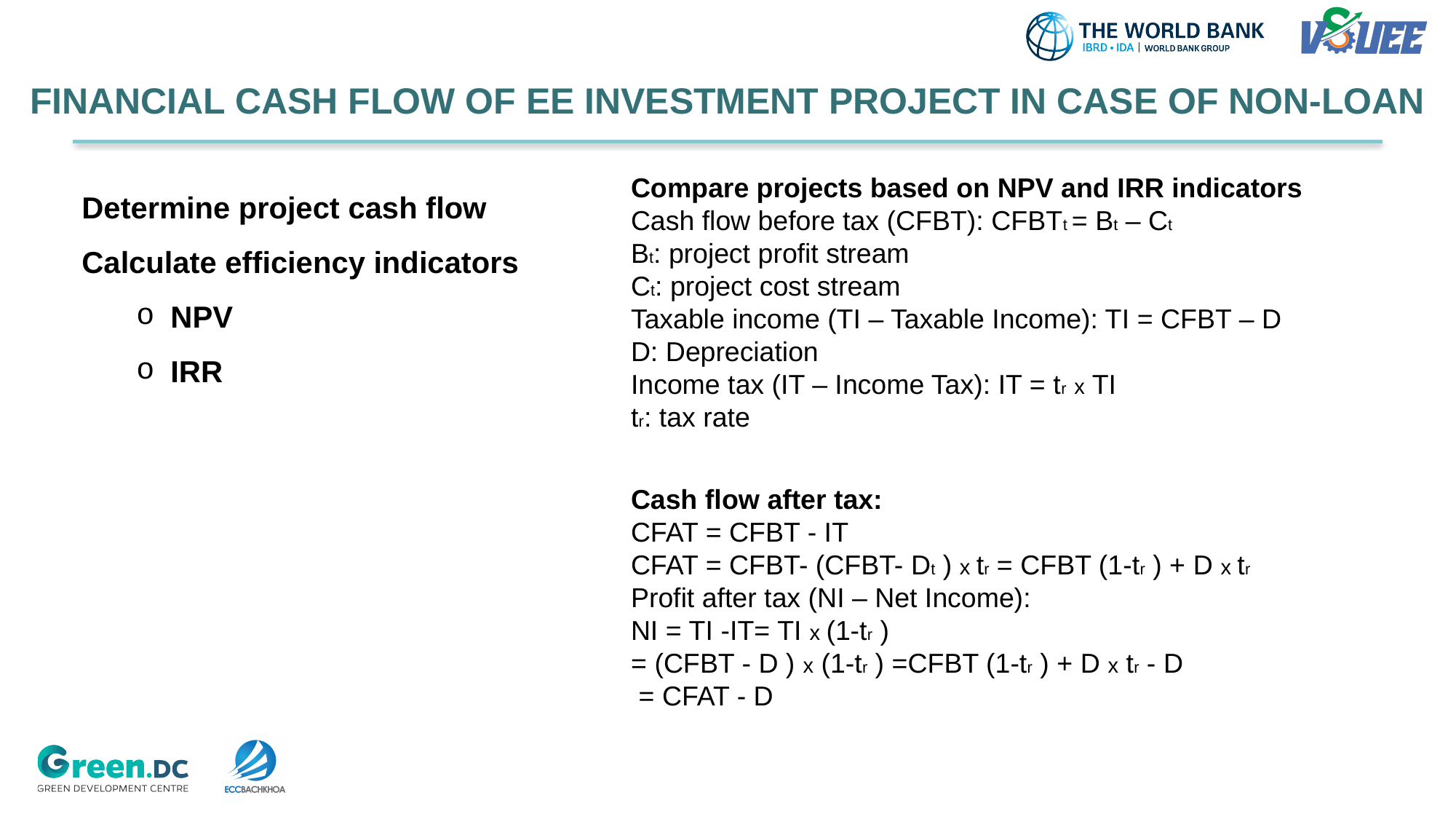

# FINANCIAL CASH FLOW OF EE INVESTMENT PROJECT IN CASE OF NON-LOAN
Determine project cash flow
Calculate efficiency indicators
NPV
IRR
Compare projects based on NPV and IRR indicators
Cash flow before tax (CFBT): CFBTt = Bt – Ct
Bt: project profit stream
Ct: project cost stream
Taxable income (TI – Taxable Income): TI = CFBT – D
D: Depreciation
Income tax (IT – Income Tax): IT = tr x TI
tr: tax rate
Cash flow after tax:
CFAT = CFBT - IT
CFAT = CFBT- (CFBT- Dt ) x tr = CFBT (1-tr ) + D x tr
Profit after tax (NI – Net Income):
NI = TI -IT= TI x (1-tr )
= (CFBT - D ) x (1-tr ) =CFBT (1-tr ) + D x tr - D
 = CFAT - D